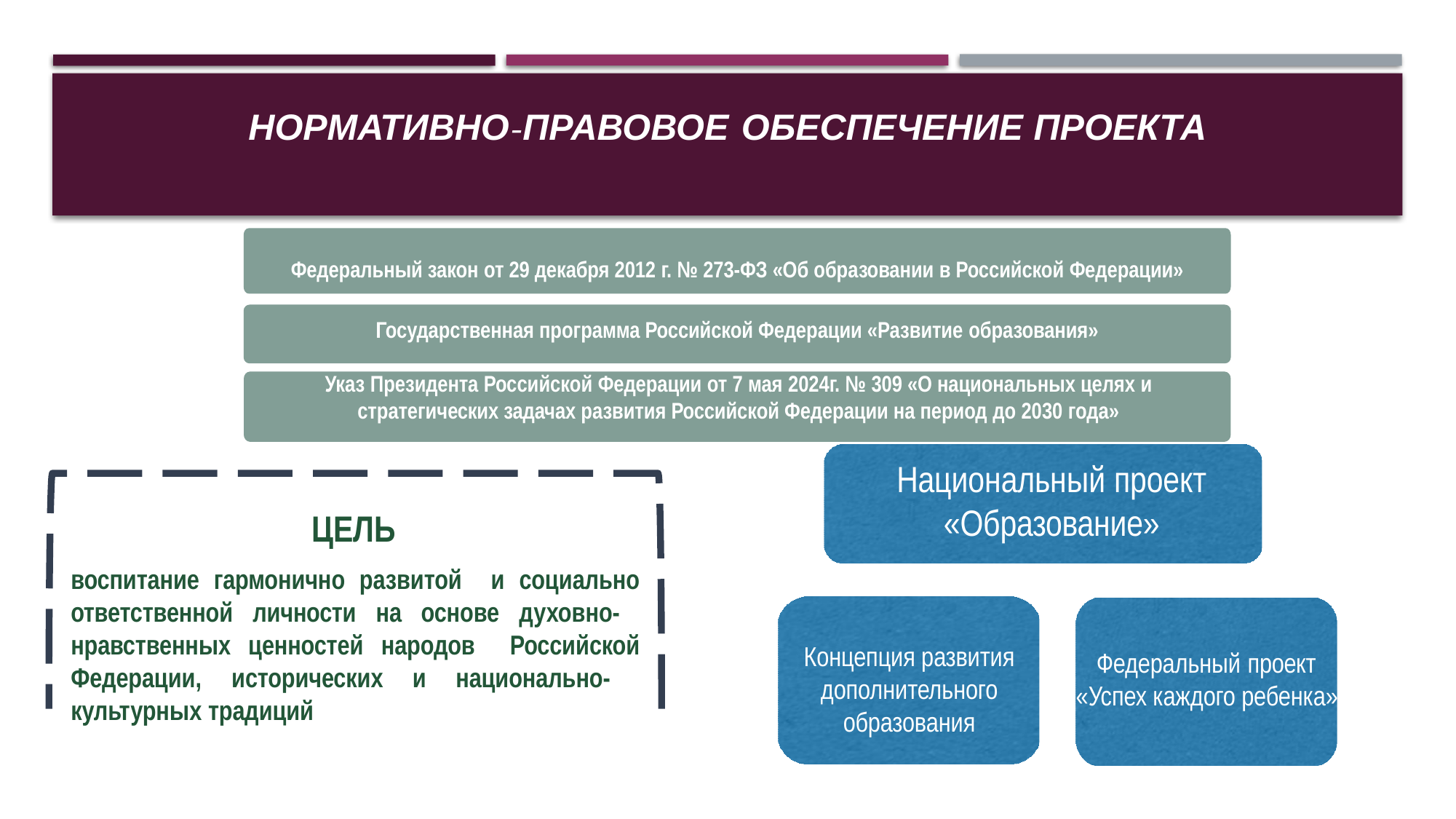

# Нормативно-правовое обеспечение проекта

Федеральный закон от 29 декабря 2012 г. № 273-ФЗ «Об образовании в Российской Федерации»

Государственная программа Российской Федерации «Развитие образования»

Указ Президента Российской Федерации от 7 мая 2024г. № 309 «О национальных целях и
стратегических задачах развития Российской Федерации на период до 2030 года»

Национальный проект
«Образование»

ЦЕЛЬ
воспитание гармонично развитой  и социально ответственной личности на основе духовно-  нравственных ценностей народов  Российской Федерации, исторических и национально-  культурных традиций

Концепция развития дополнительного образования
Федеральный проект
«Успех каждого ребенка»